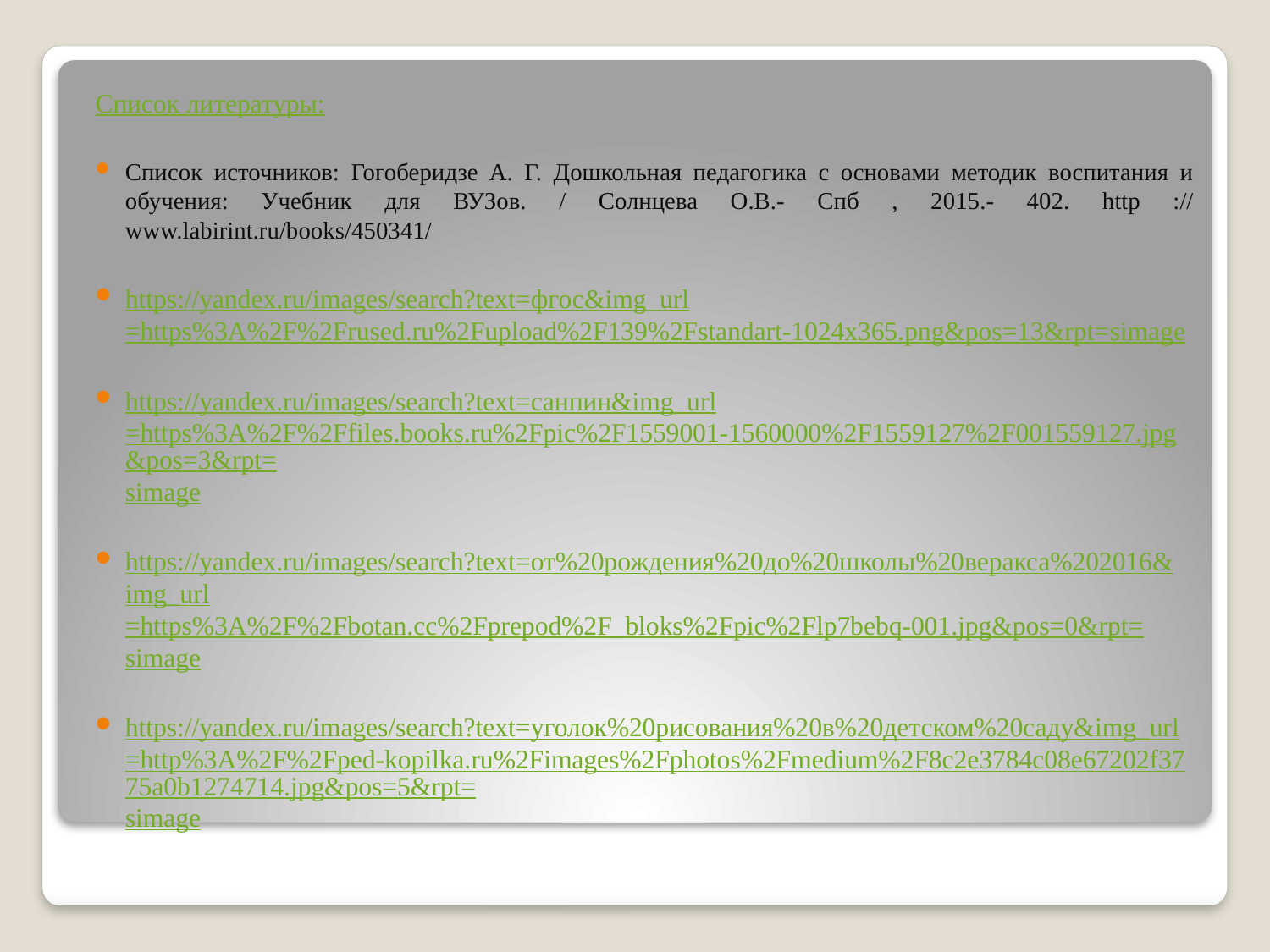

Список литературы:

Список источников: Гогоберидзе А. Г. Дошкольная педагогика с основами методик воспитания и обучения: Учебник для ВУЗов. / Солнцева О.В.- Спб , 2015.- 402. http :// www.labirint.ru/books/450341/

https://yandex.ru/images/search?text=фгос&img_url=https%3A%2F%2Frused.ru%2Fupload%2F139%2Fstandart-1024x365.png&pos=13&rpt=simage

https://yandex.ru/images/search?text=санпин&img_url=https%3A%2F%2Ffiles.books.ru%2Fpic%2F1559001-1560000%2F1559127%2F001559127.jpg&pos=3&rpt=simage

https://yandex.ru/images/search?text=от%20рождения%20до%20школы%20веракса%202016&img_url=https%3A%2F%2Fbotan.cc%2Fprepod%2F_bloks%2Fpic%2Flp7bebq-001.jpg&pos=0&rpt=simage

https://yandex.ru/images/search?text=уголок%20рисования%20в%20детском%20саду&img_url=http%3A%2F%2Fped-kopilka.ru%2Fimages%2Fphotos%2Fmedium%2F8c2e3784c08e67202f3775a0b1274714.jpg&pos=5&rpt=simage

#